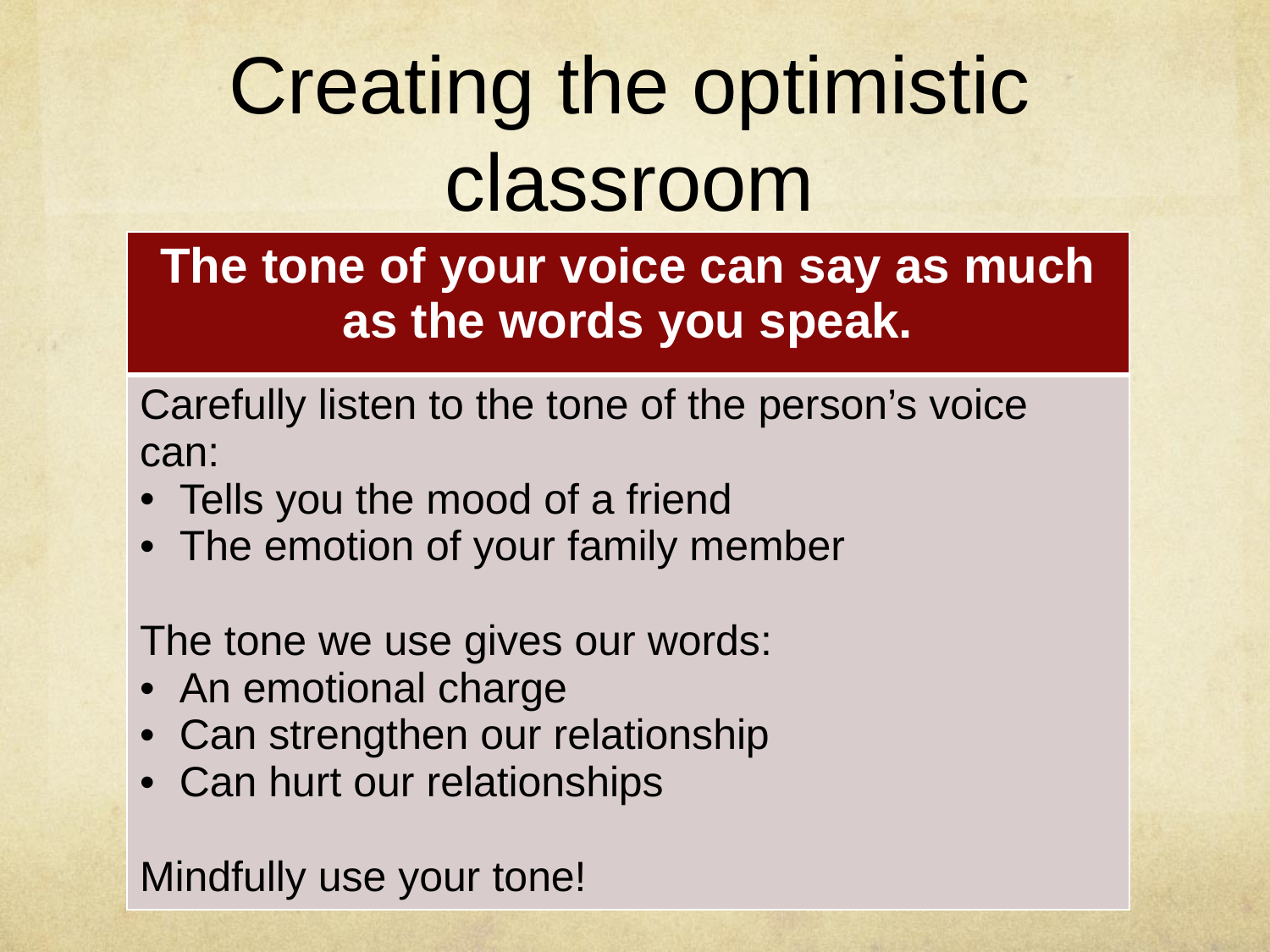

# Creating the optimistic classroom
| The tone of your voice can say as much as the words you speak. |
| --- |
| Carefully listen to the tone of the person’s voice can: Tells you the mood of a friend The emotion of your family member The tone we use gives our words: An emotional charge Can strengthen our relationship Can hurt our relationships Mindfully use your tone! |